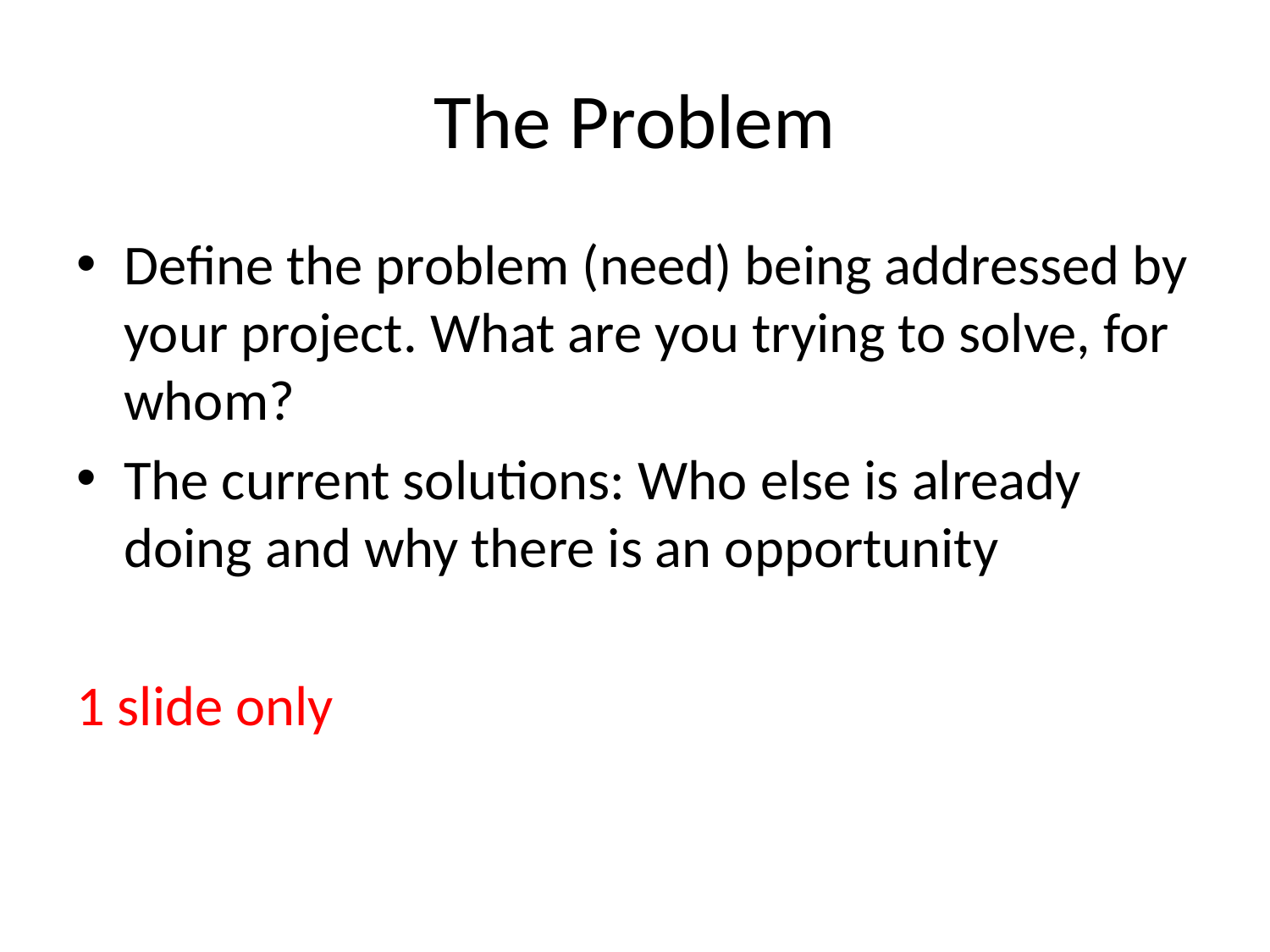

# The Problem
Define the problem (need) being addressed by your project. What are you trying to solve, for whom?
The current solutions: Who else is already doing and why there is an opportunity

1 slide only